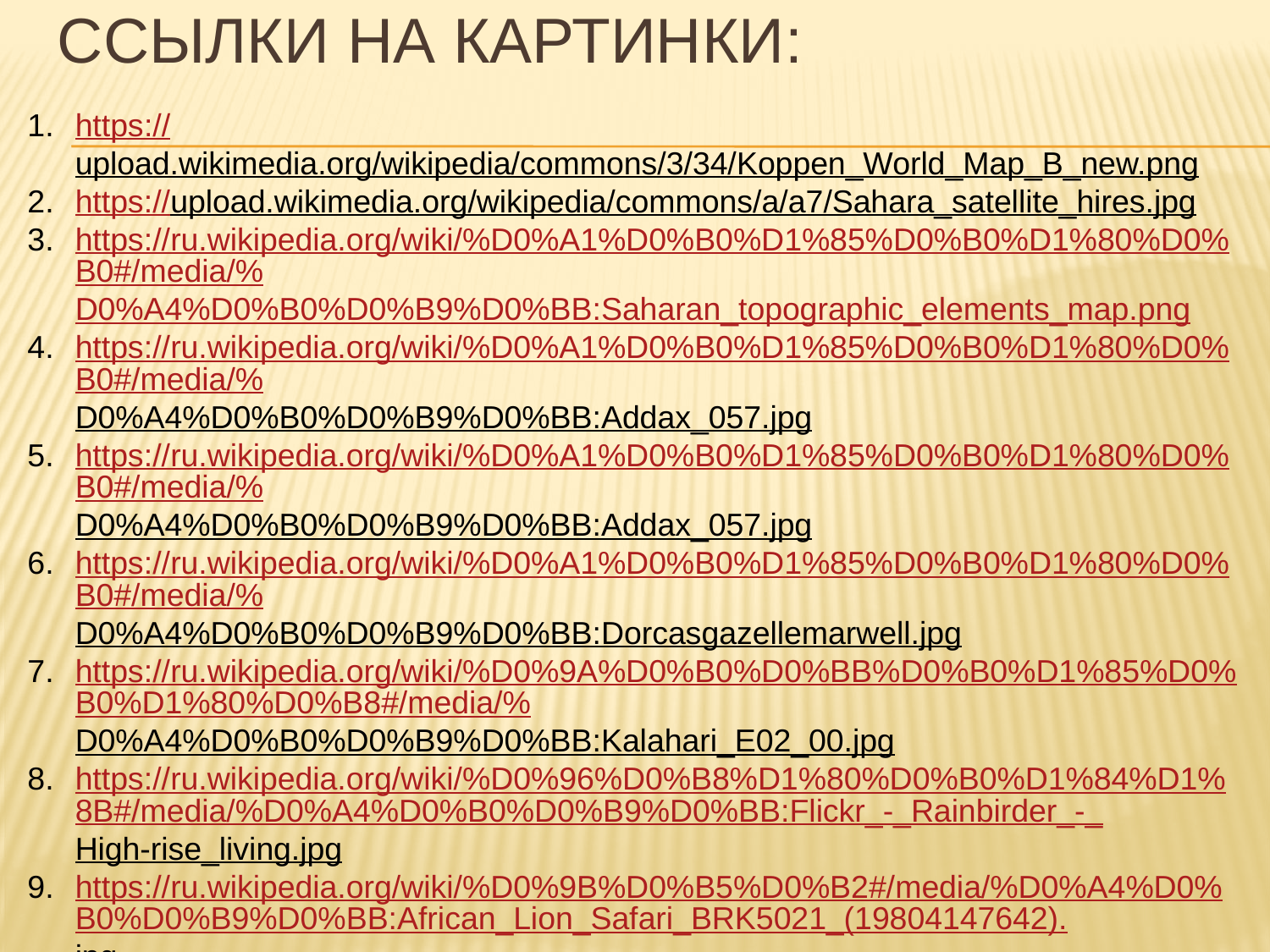

# Ссылки на картинки:
https://upload.wikimedia.org/wikipedia/commons/3/34/Koppen_World_Map_B_new.png
https://upload.wikimedia.org/wikipedia/commons/a/a7/Sahara_satellite_hires.jpg
https://ru.wikipedia.org/wiki/%D0%A1%D0%B0%D1%85%D0%B0%D1%80%D0%B0#/media/%D0%A4%D0%B0%D0%B9%D0%BB:Saharan_topographic_elements_map.png
https://ru.wikipedia.org/wiki/%D0%A1%D0%B0%D1%85%D0%B0%D1%80%D0%B0#/media/%D0%A4%D0%B0%D0%B9%D0%BB:Addax_057.jpg
https://ru.wikipedia.org/wiki/%D0%A1%D0%B0%D1%85%D0%B0%D1%80%D0%B0#/media/%D0%A4%D0%B0%D0%B9%D0%BB:Addax_057.jpg
https://ru.wikipedia.org/wiki/%D0%A1%D0%B0%D1%85%D0%B0%D1%80%D0%B0#/media/%D0%A4%D0%B0%D0%B9%D0%BB:Dorcasgazellemarwell.jpg
https://ru.wikipedia.org/wiki/%D0%9A%D0%B0%D0%BB%D0%B0%D1%85%D0%B0%D1%80%D0%B8#/media/%D0%A4%D0%B0%D0%B9%D0%BB:Kalahari_E02_00.jpg
https://ru.wikipedia.org/wiki/%D0%96%D0%B8%D1%80%D0%B0%D1%84%D1%8B#/media/%D0%A4%D0%B0%D0%B9%D0%BB:Flickr_-_Rainbirder_-_High-rise_living.jpg
https://ru.wikipedia.org/wiki/%D0%9B%D0%B5%D0%B2#/media/%D0%A4%D0%B0%D0%B9%D0%BB:African_Lion_Safari_BRK5021_(19804147642).jpg
https://ru.wikipedia.org/wiki/%D0%A7%D1%91%D1%80%D0%BD%D1%8B%D0%B9_%D0%BD%D0%BE%D1%81%D0%BE%D1%80%D0%BE%D0%B3#/media/%D0%A4%D0%B0%D0%B9%D0%BB:Diceros_bicornis.jpg